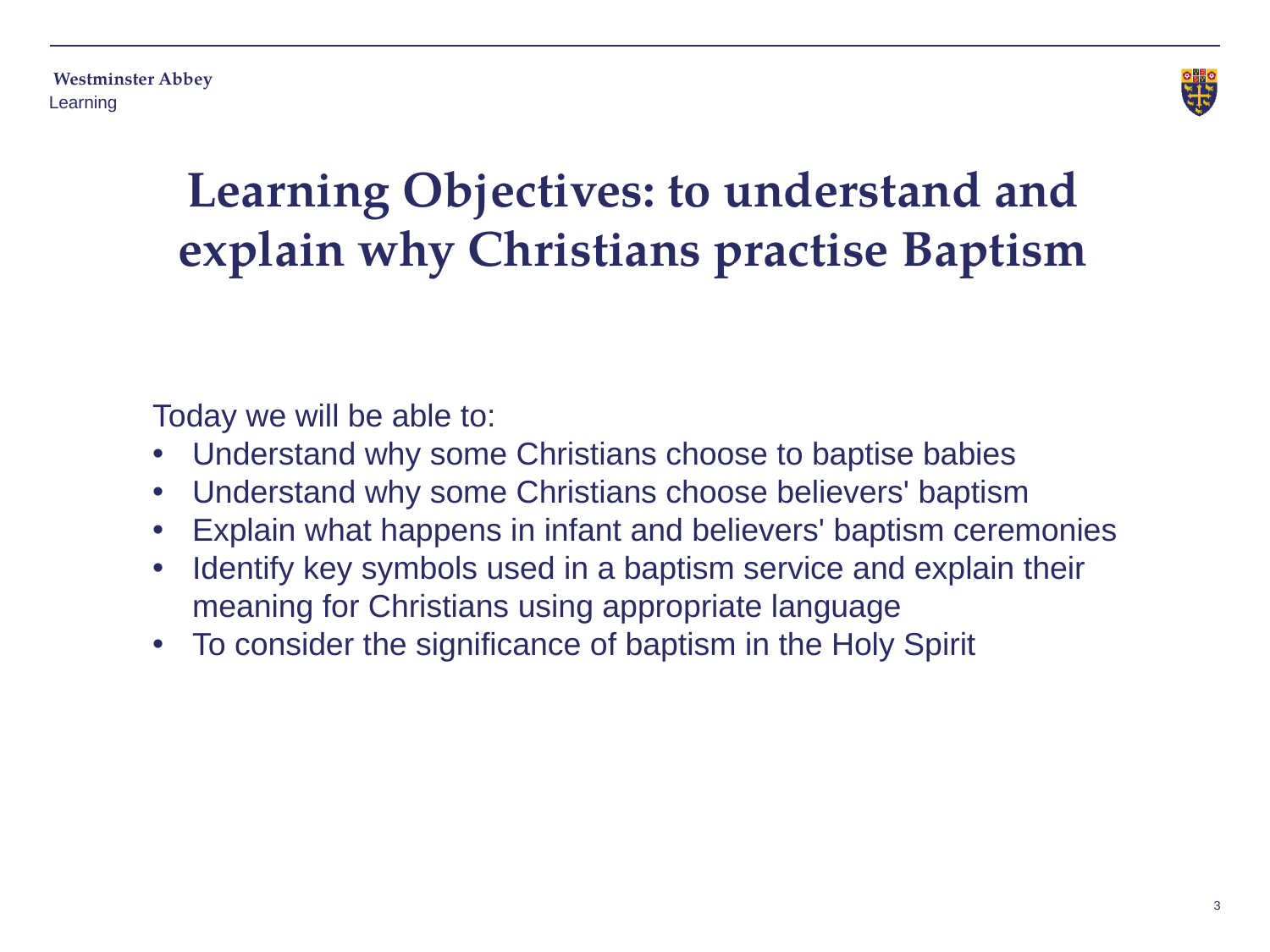

Learning
Learning Objectives: to understand and explain why Christians practise Baptism
Today we will be able to:
Understand why some Christians choose to baptise babies
Understand why some Christians choose believers' baptism
Explain what happens in infant and believers' baptism ceremonies
Identify key symbols used in a baptism service and explain their meaning for Christians using appropriate language
To consider the significance of baptism in the Holy Spirit
3